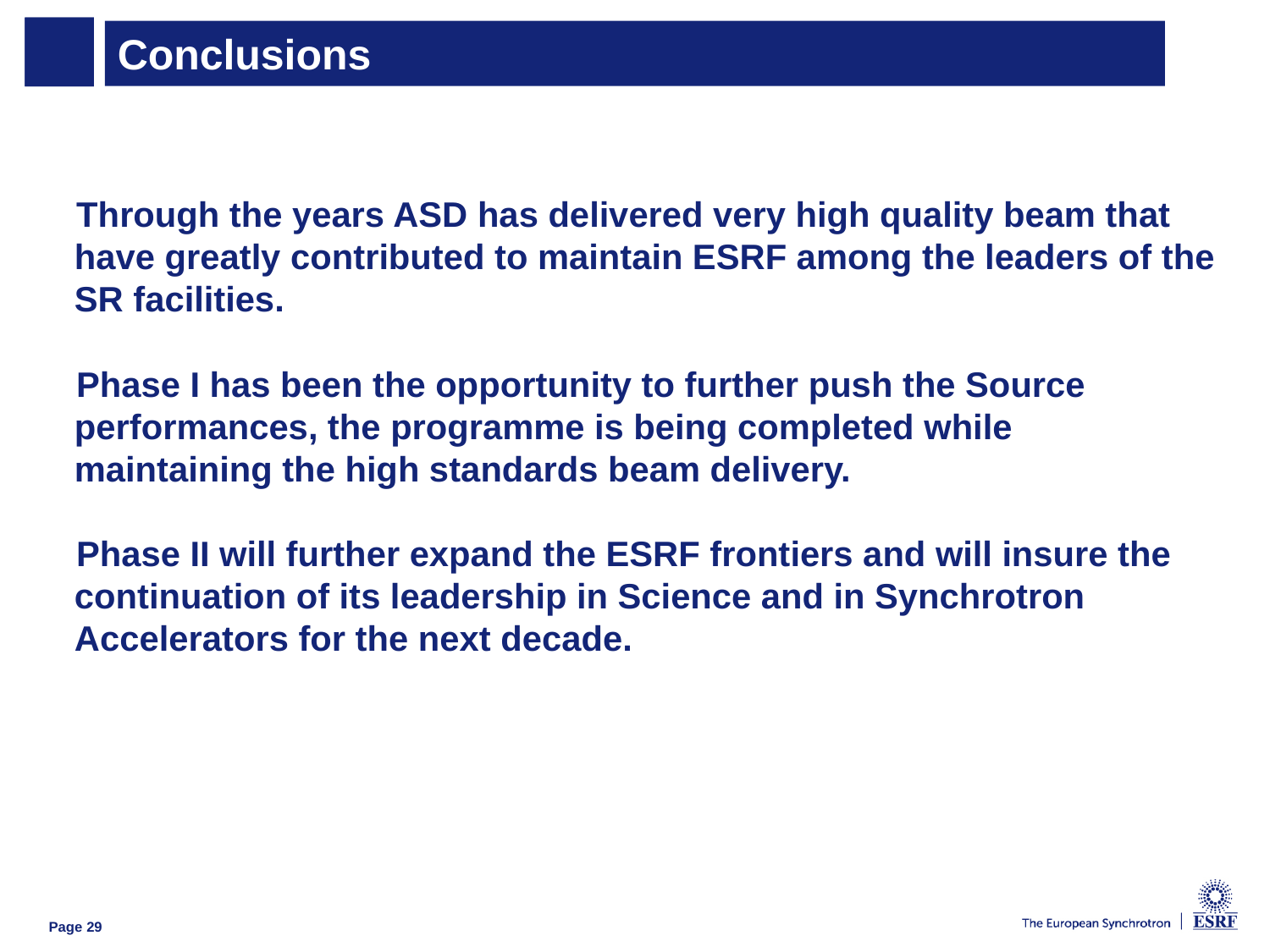

Conclusions
    Through the years ASD has delivered very high quality beam that have greatly contributed to maintain ESRF among the leaders of the SR facilities.

    Phase I has been the opportunity to further push the Source performances, the programme is being completed while maintaining the high standards beam delivery.

    Phase II will further expand the ESRF frontiers and will insure the continuation of its leadership in Science and in Synchrotron Accelerators for the next decade.

29
Page 29